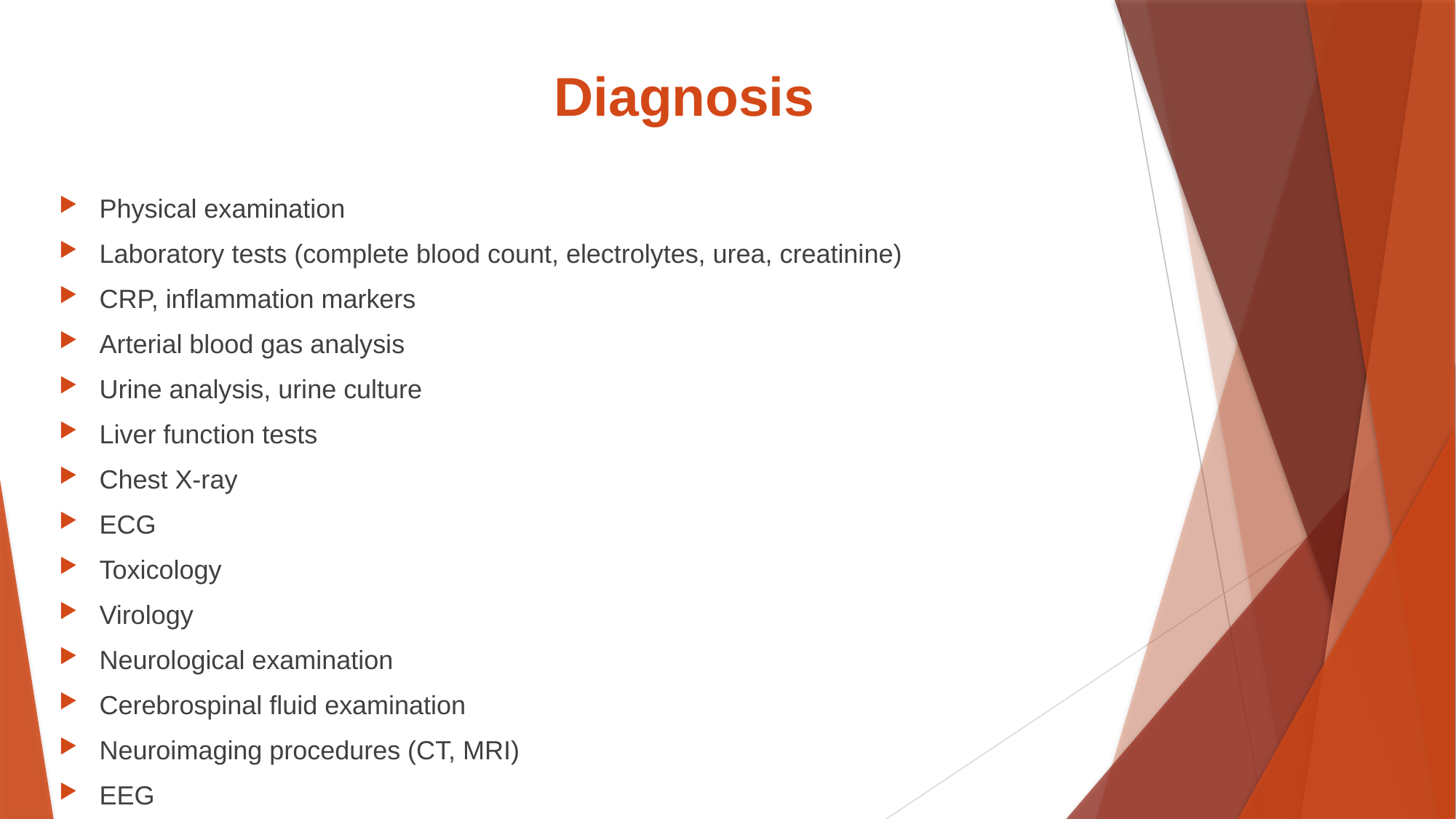

# Diagnosis

Physical examination
Laboratory tests (complete blood count, electrolytes, urea, creatinine)
CRP, inflammation markers
Arterial blood gas analysis
Urine analysis, urine culture
Liver function tests
Chest X-ray
ECG
Toxicology
Virology
Neurological examination
Cerebrospinal fluid examination
Neuroimaging procedures (CT, MRI)
EEG